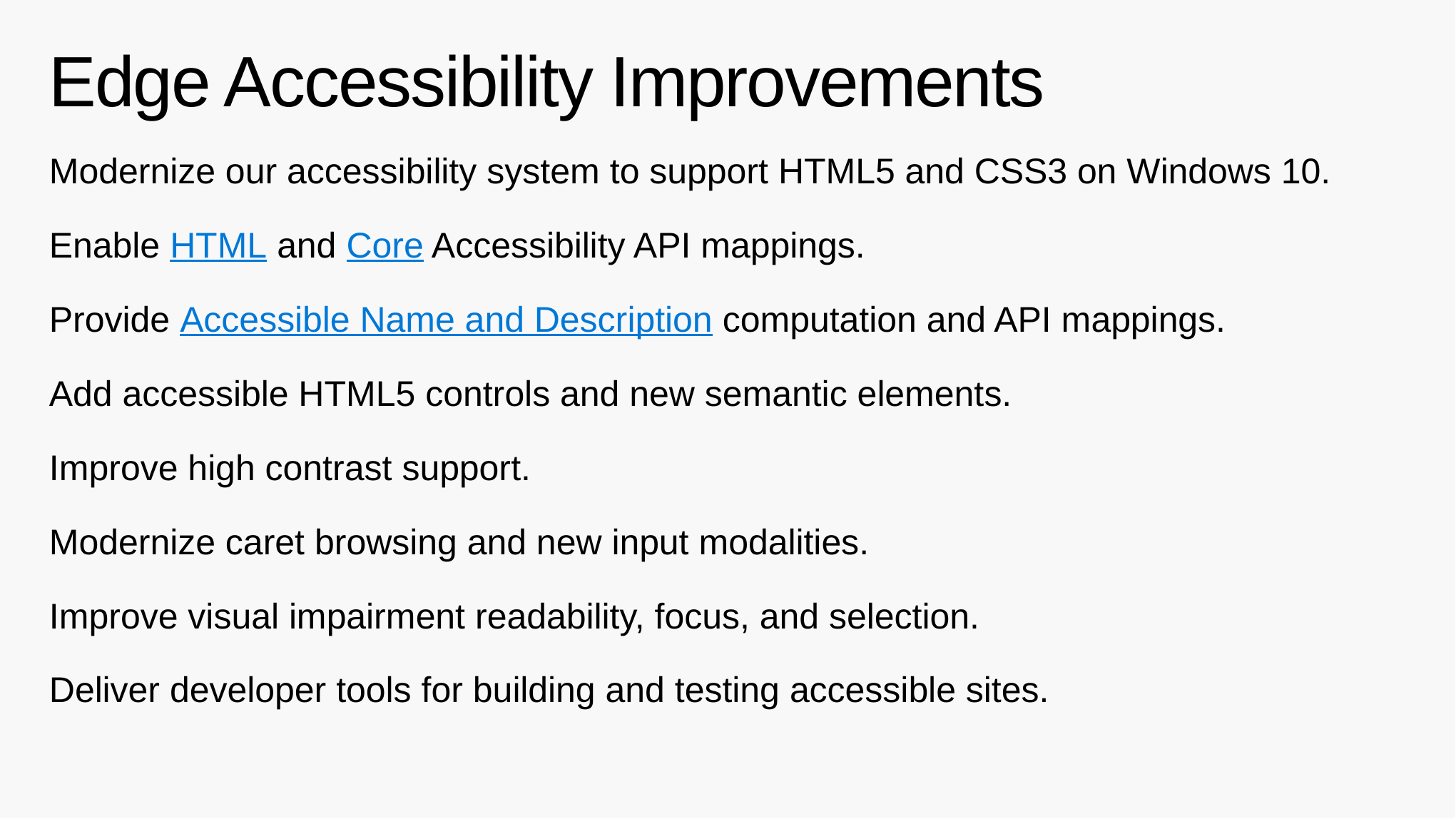

# Edge Accessibility Improvements
Modernize our accessibility system to support HTML5 and CSS3 on Windows 10.
Enable HTML and Core Accessibility API mappings.
Provide Accessible Name and Description computation and API mappings.
Add accessible HTML5 controls and new semantic elements.
Improve high contrast support.
Modernize caret browsing and new input modalities.
Improve visual impairment readability, focus, and selection.
Deliver developer tools for building and testing accessible sites.